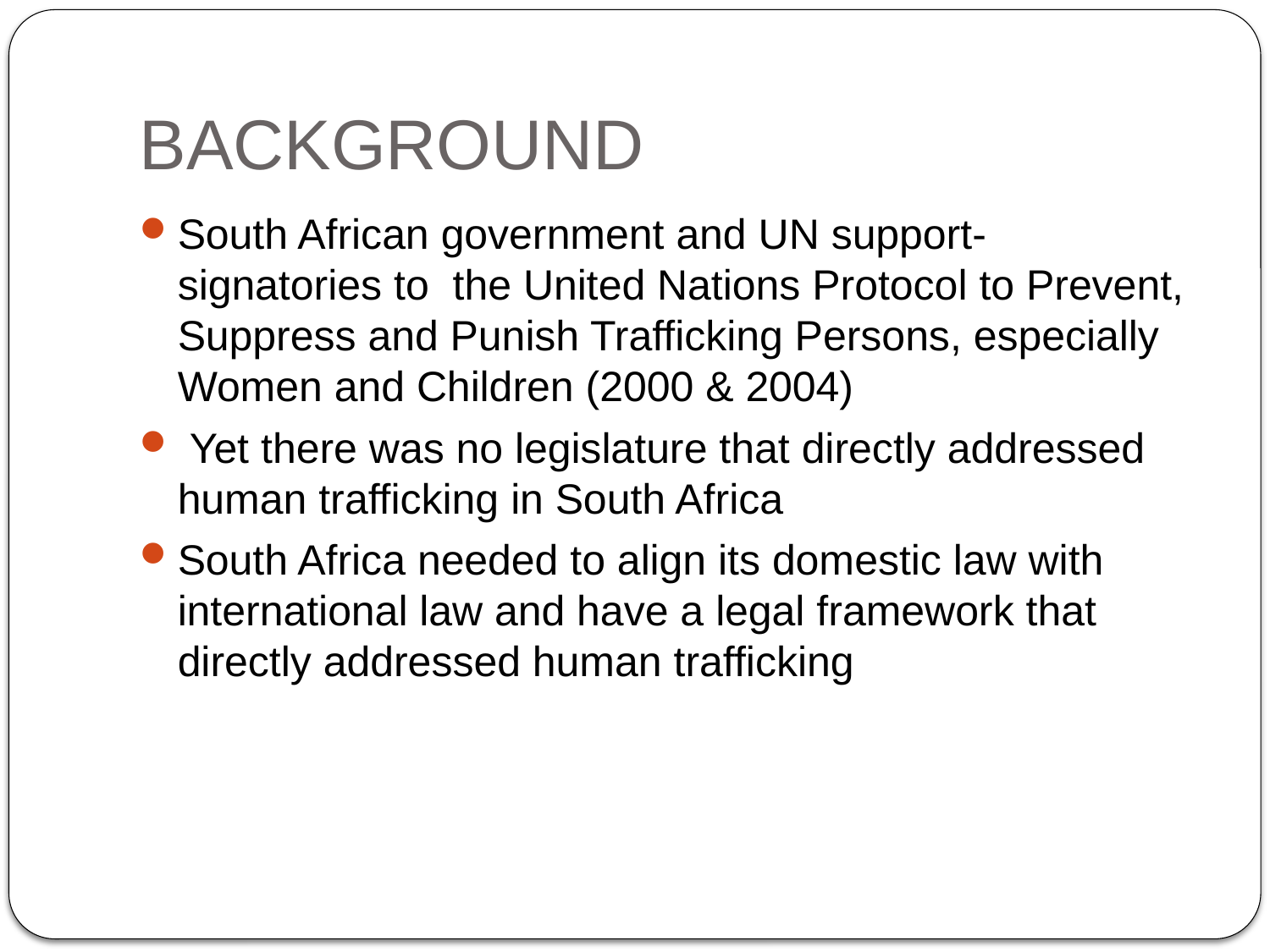

# BACKGROUND
South African government and UN support- signatories to  the United Nations Protocol to Prevent, Suppress and Punish Trafficking Persons, especially Women and Children (2000 & 2004)
 Yet there was no legislature that directly addressed human trafficking in South Africa
South Africa needed to align its domestic law with international law and have a legal framework that directly addressed human trafficking